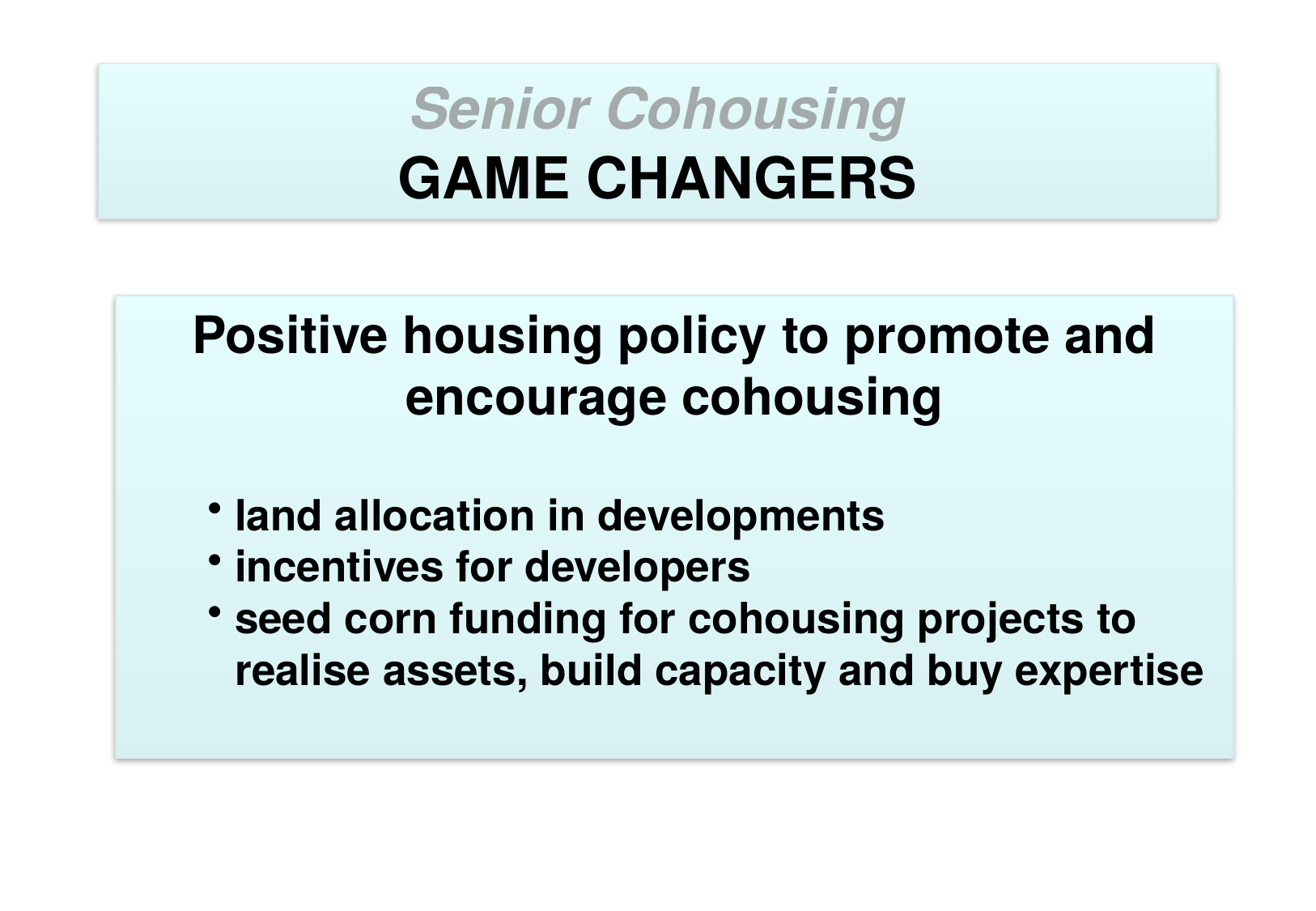

# Senior Cohousing
GAME CHANGERS
Positive housing policy to promote and encourage cohousing

land allocation in developments
incentives for developers
seed corn funding for cohousing projects to realise assets, build capacity and buy expertise